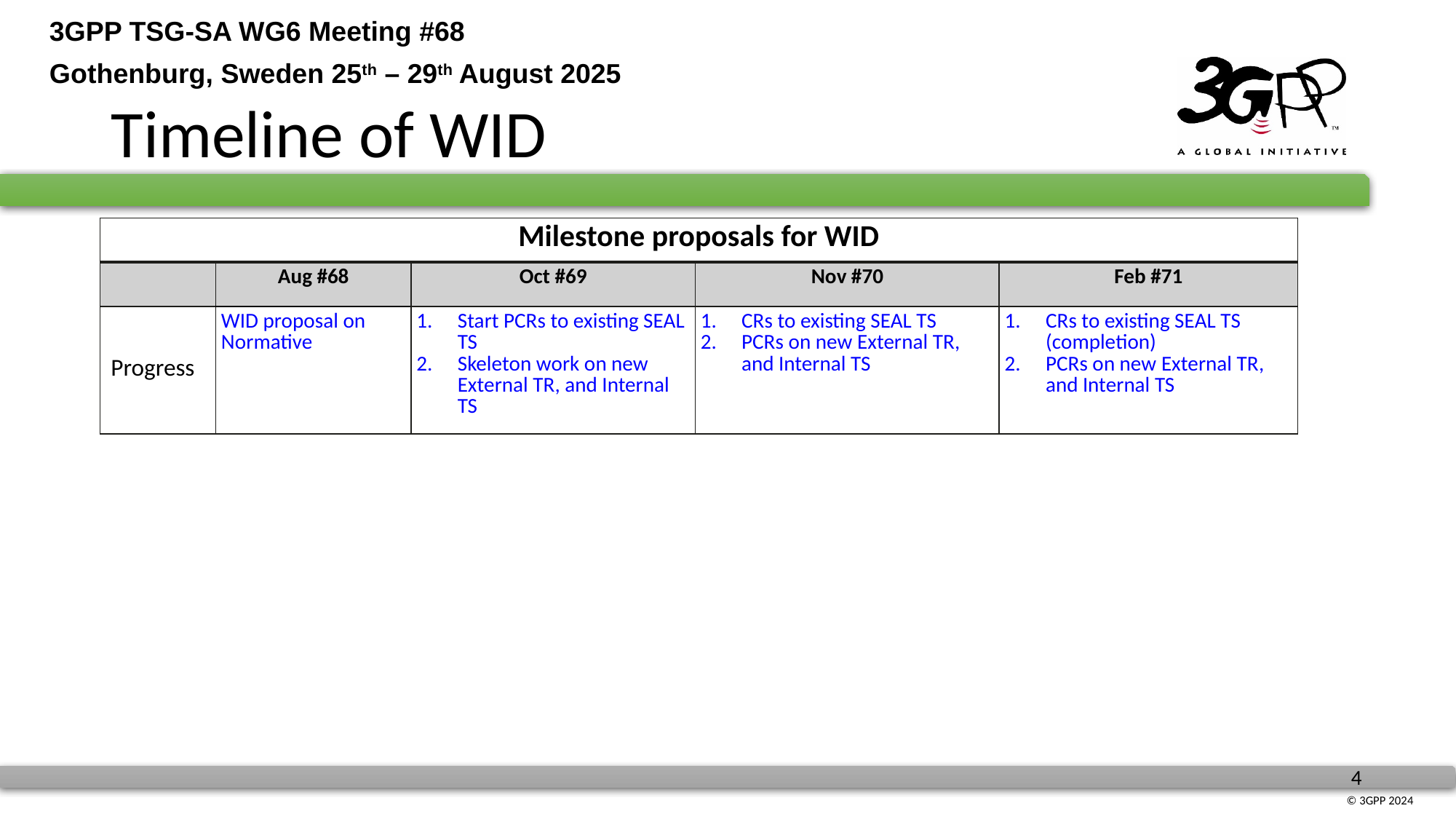

# Timeline of WID
| Milestone proposals for WID |  |  |  |  |
| --- | --- | --- | --- | --- |
|  | Aug #68 | Oct #69 | Nov #70 | Feb #71 |
| Progress | WID proposal on Normative | Start PCRs to existing SEAL TS Skeleton work on new External TR, and Internal TS | CRs to existing SEAL TS PCRs on new External TR, and Internal TS | CRs to existing SEAL TS (completion) PCRs on new External TR, and Internal TS |